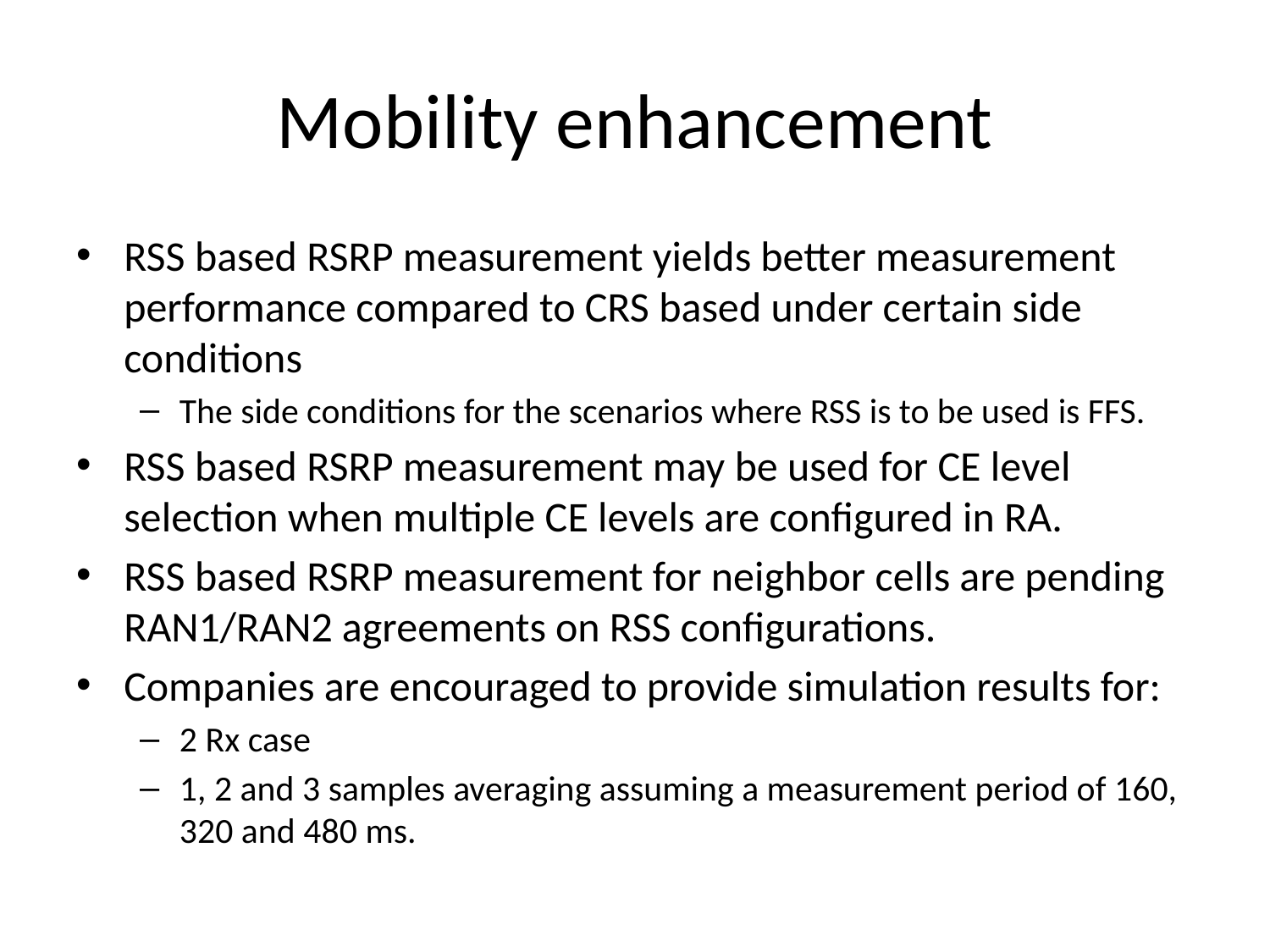

# Mobility enhancement
RSS based RSRP measurement yields better measurement performance compared to CRS based under certain side conditions
The side conditions for the scenarios where RSS is to be used is FFS.
RSS based RSRP measurement may be used for CE level selection when multiple CE levels are configured in RA.
RSS based RSRP measurement for neighbor cells are pending RAN1/RAN2 agreements on RSS configurations.
Companies are encouraged to provide simulation results for:
2 Rx case
1, 2 and 3 samples averaging assuming a measurement period of 160, 320 and 480 ms.